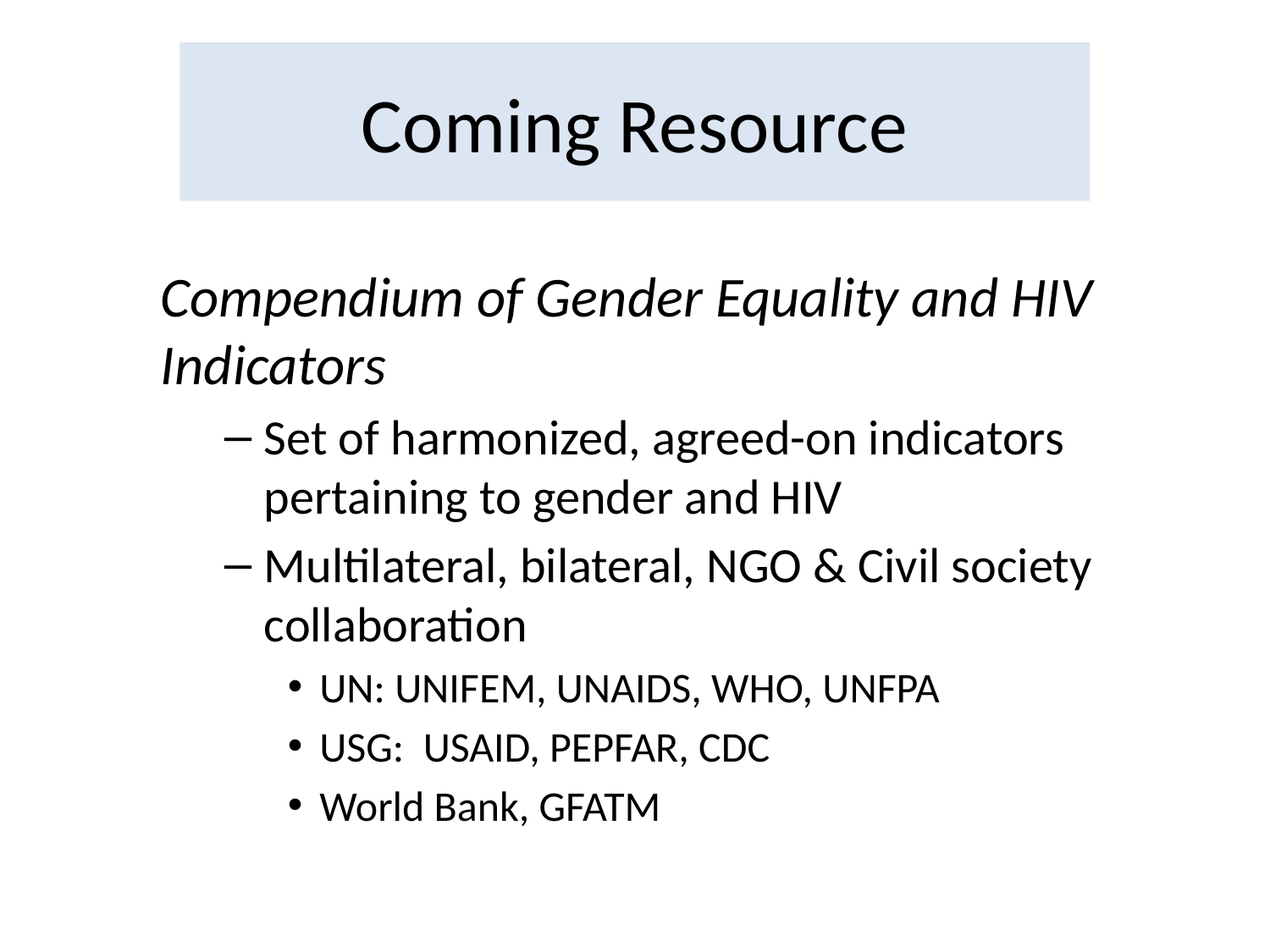

# Coming Resource
Compendium of Gender Equality and HIV Indicators
Set of harmonized, agreed-on indicators pertaining to gender and HIV
Multilateral, bilateral, NGO & Civil society collaboration
UN: UNIFEM, UNAIDS, WHO, UNFPA
USG:  USAID, PEPFAR, CDC
World Bank, GFATM